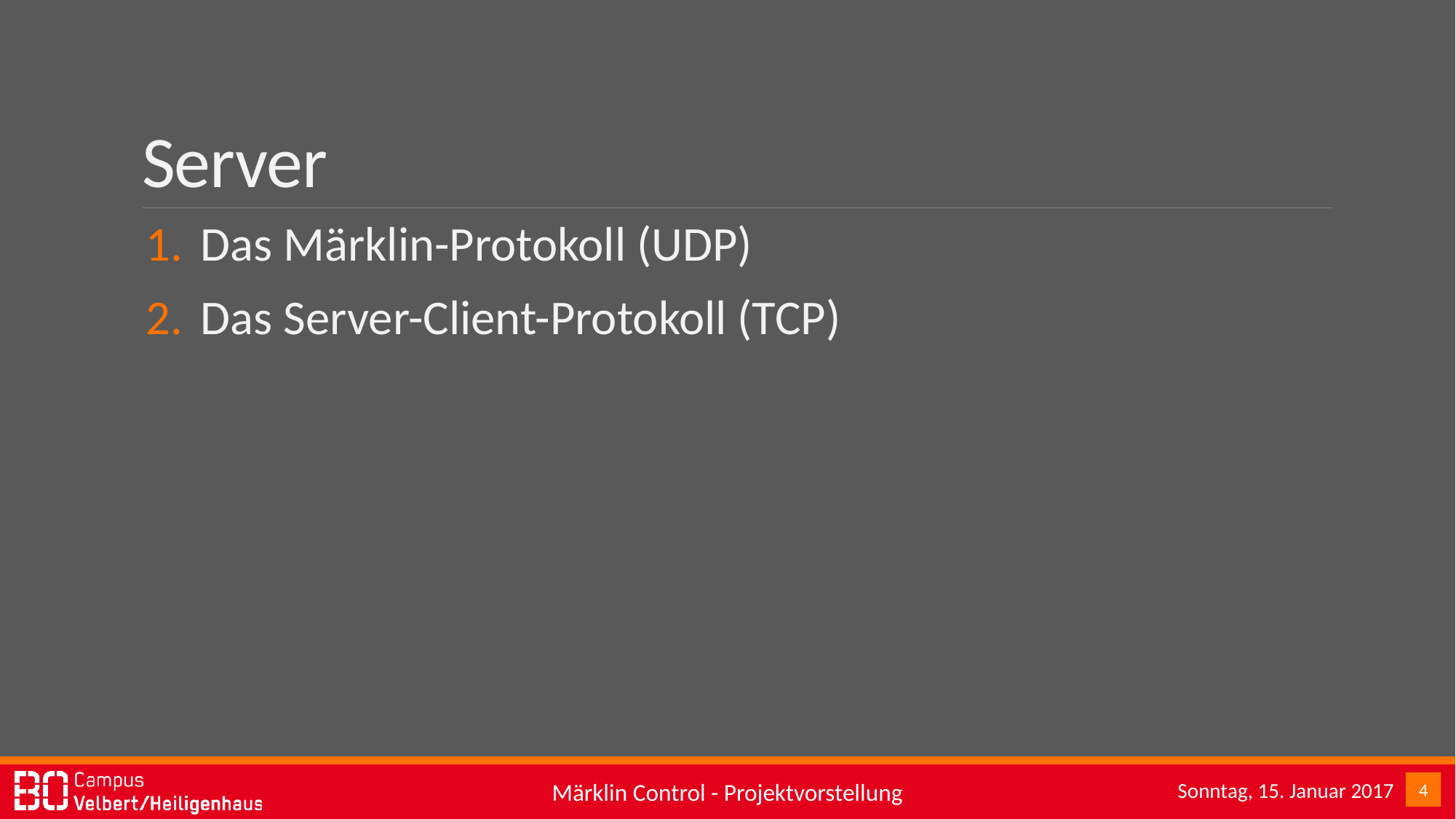

# Server
Das Märklin-Protokoll (UDP)
Das Server-Client-Protokoll (TCP)
Sonntag, 15. Januar 2017
4